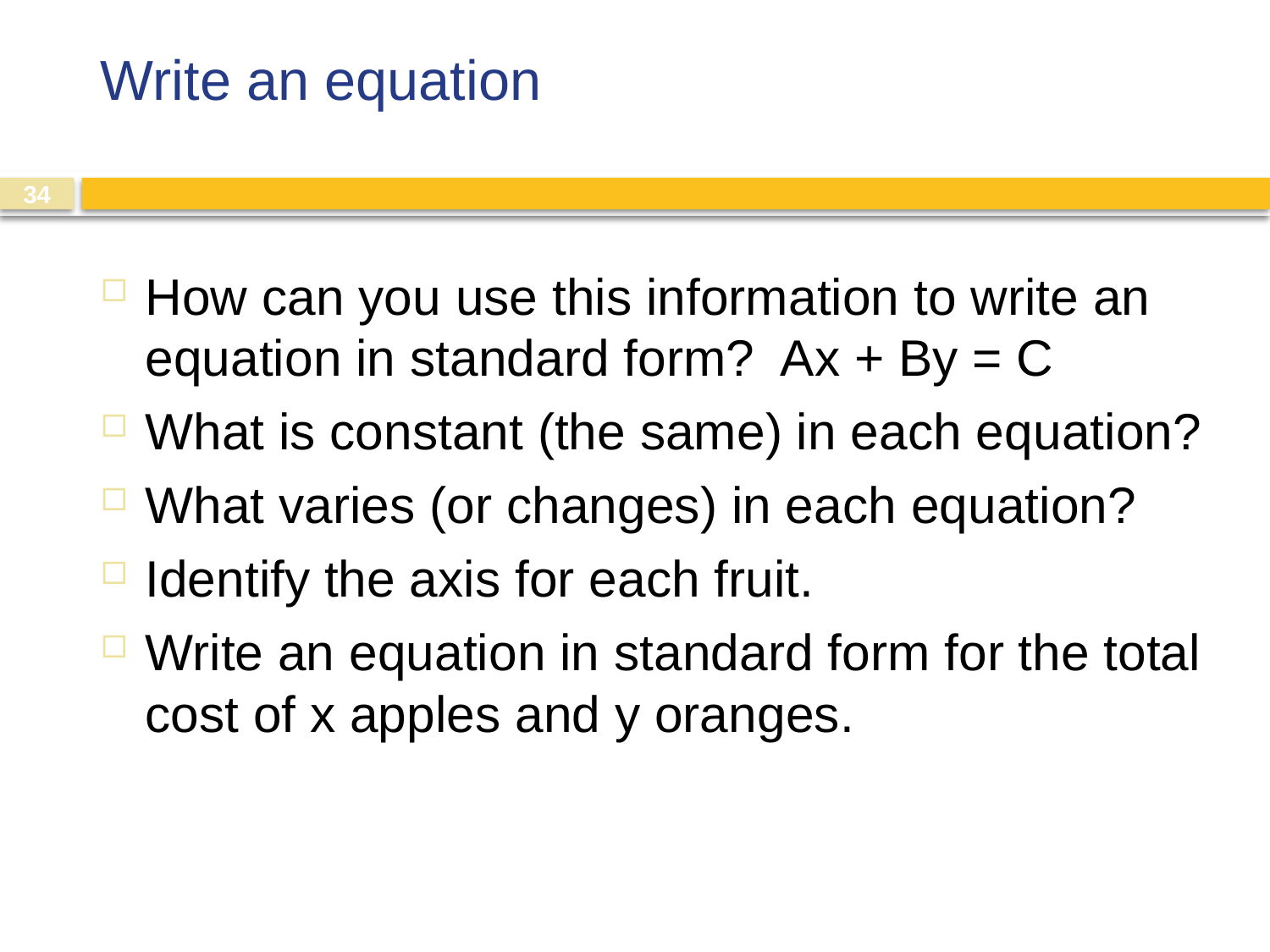

# Write an equation
How can you use this information to write an equation in standard form?  Ax + By = C
What is constant (the same) in each equation?
What varies (or changes) in each equation?
Identify the axis for each fruit.
Write an equation in standard form for the total cost of x apples and y oranges.

34